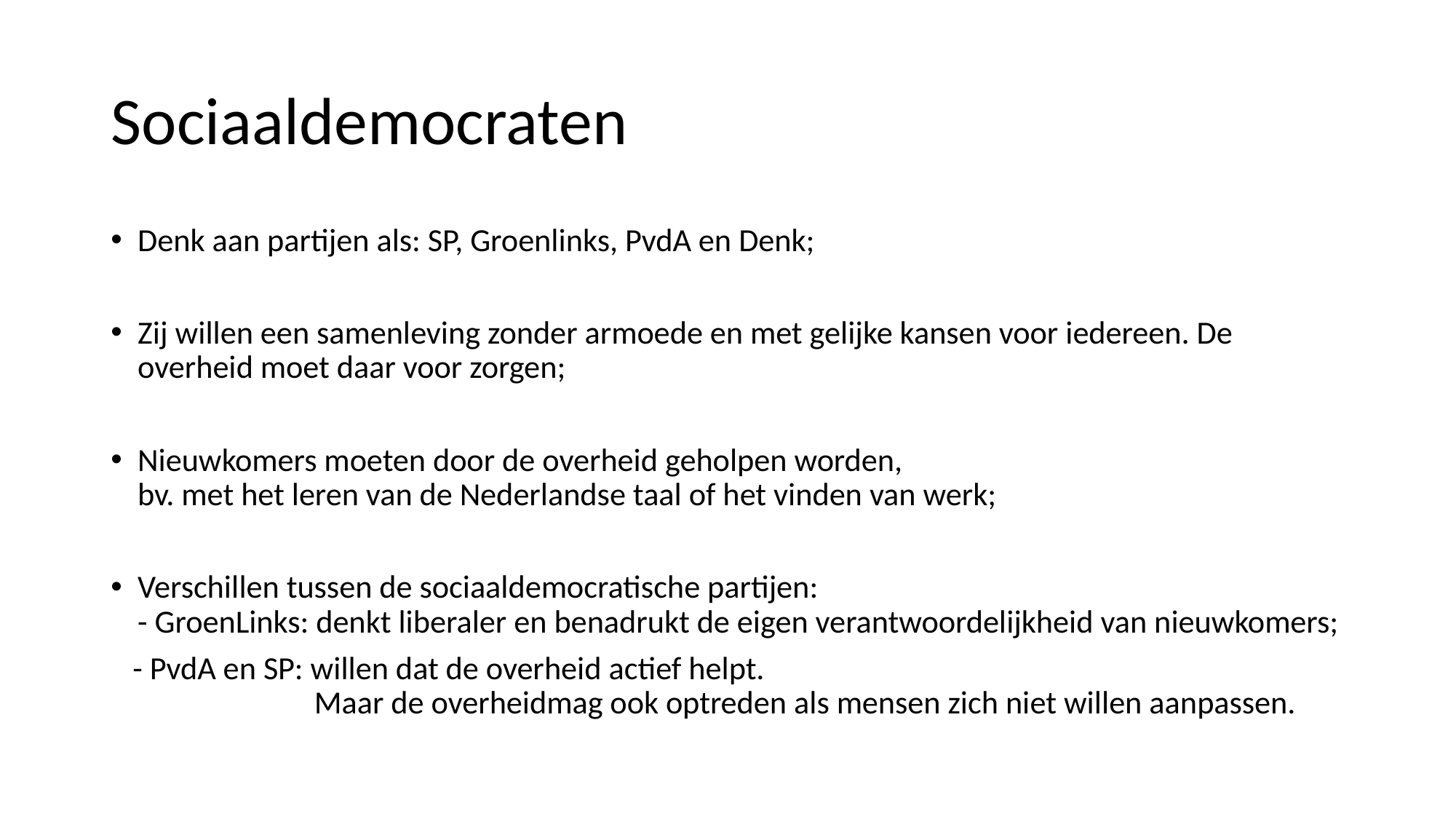

# Sociaaldemocraten
Denk aan partijen als: SP, Groenlinks, PvdA en Denk;

Zij willen een samenleving zonder armoede en met gelijke kansen voor iedereen. De overheid moet daar voor zorgen;

Nieuwkomers moeten door de overheid geholpen worden,
bv. met het leren van de Nederlandse taal of het vinden van werk;

Verschillen tussen de sociaaldemocratische partijen:
- GroenLinks: denkt liberaler en benadrukt de eigen verantwoordelijkheid van nieuwkomers;
   - PvdA en SP: willen dat de overheid actief helpt.
                            Maar de overheidmag ook optreden als mensen zich niet willen aanpassen.